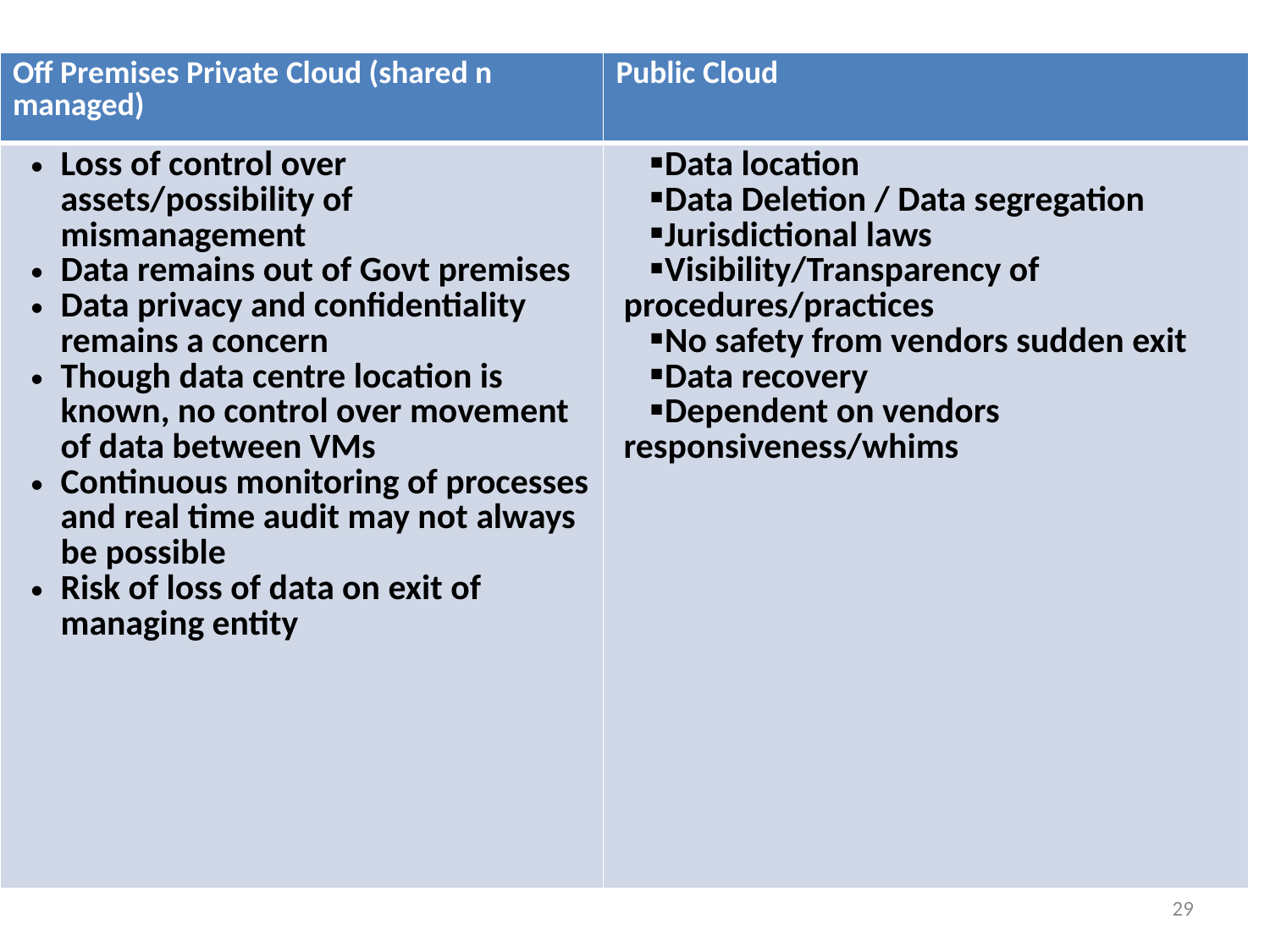

| Off Premises Private Cloud (shared n managed) | Public Cloud |
| --- | --- |
| Loss of control over assets/possibility of mismanagement Data remains out of Govt premises Data privacy and confidentiality remains a concern Though data centre location is known, no control over movement of data between VMs Continuous monitoring of processes and real time audit may not always be possible Risk of loss of data on exit of managing entity | Data location Data Deletion / Data segregation Jurisdictional laws Visibility/Transparency of procedures/practices No safety from vendors sudden exit Data recovery Dependent on vendors responsiveness/whims |

29